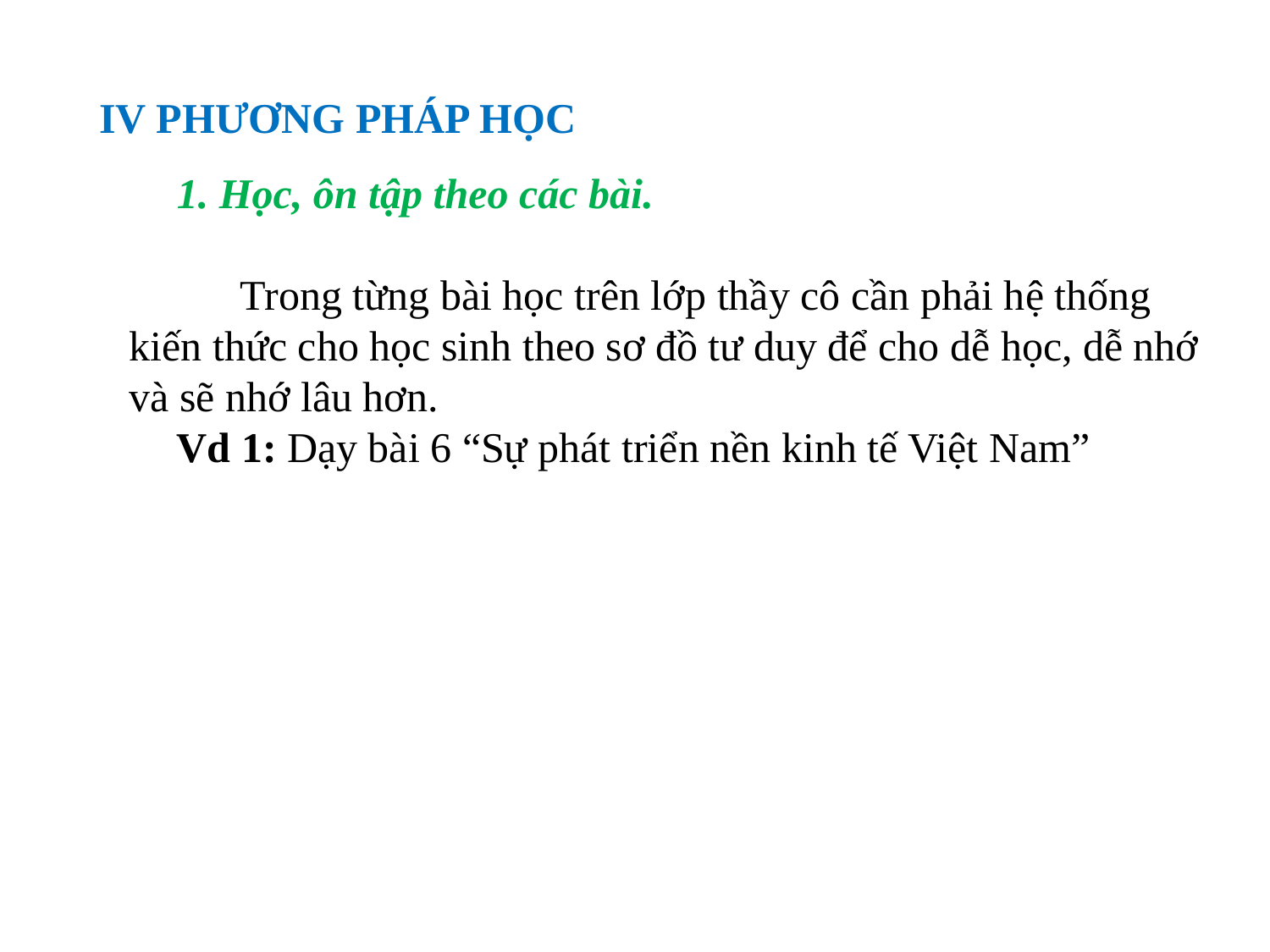

IV PHƯƠNG PHÁP HỌC
1. Học, ôn tập theo các bài.

      Trong từng bài học trên lớp thầy cô cần phải hệ thống kiến thức cho học sinh theo sơ đồ tư duy để cho dễ học, dễ nhớ và sẽ nhớ lâu hơn.
Vd 1: Dạy bài 6 “Sự phát triển nền kinh tế Việt Nam”